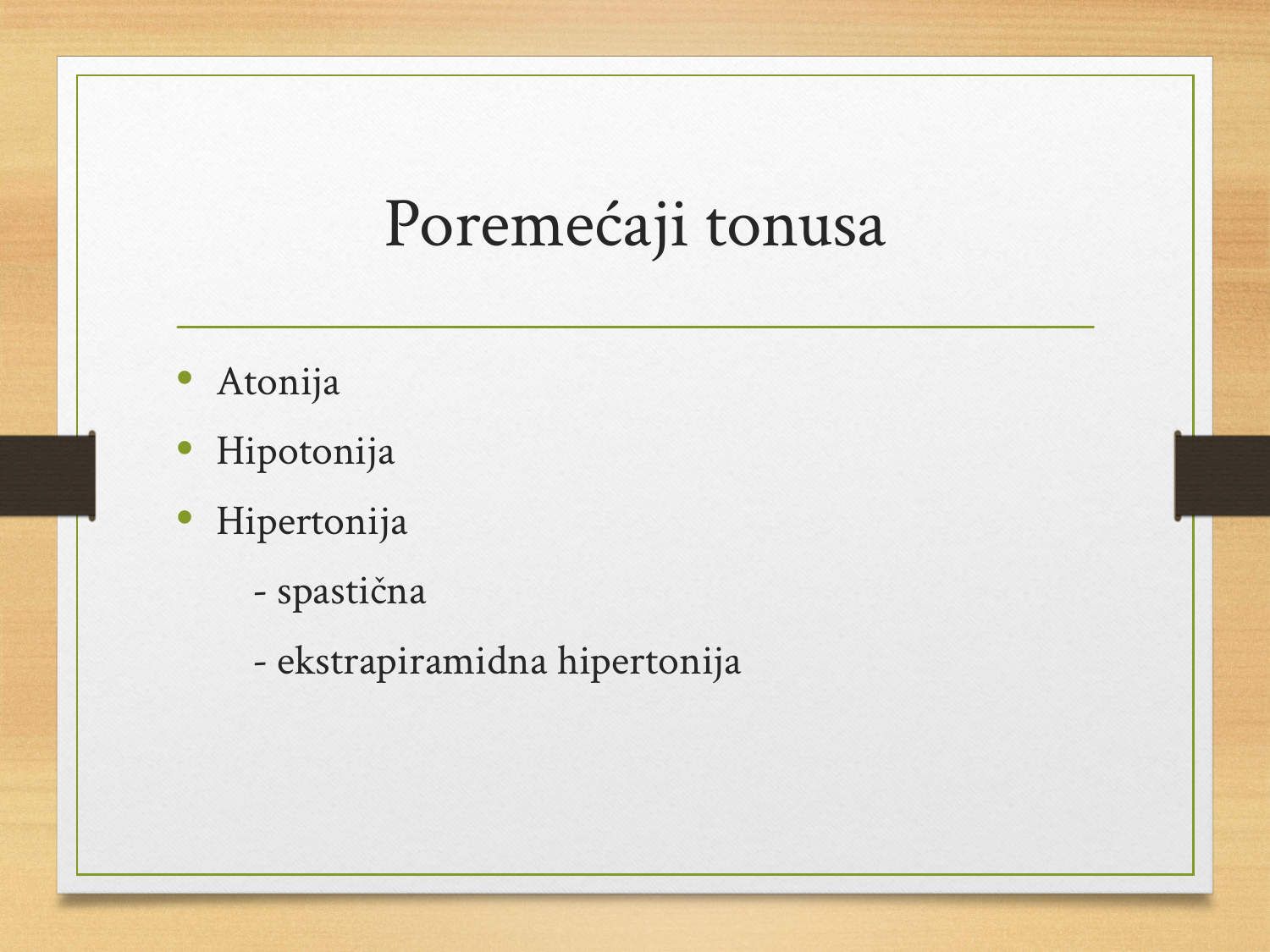

# Poremećaji tonusa
Atonija
Hipotonija
Hipertonija
        - spastična
        - ekstrapiramidna hipertonija